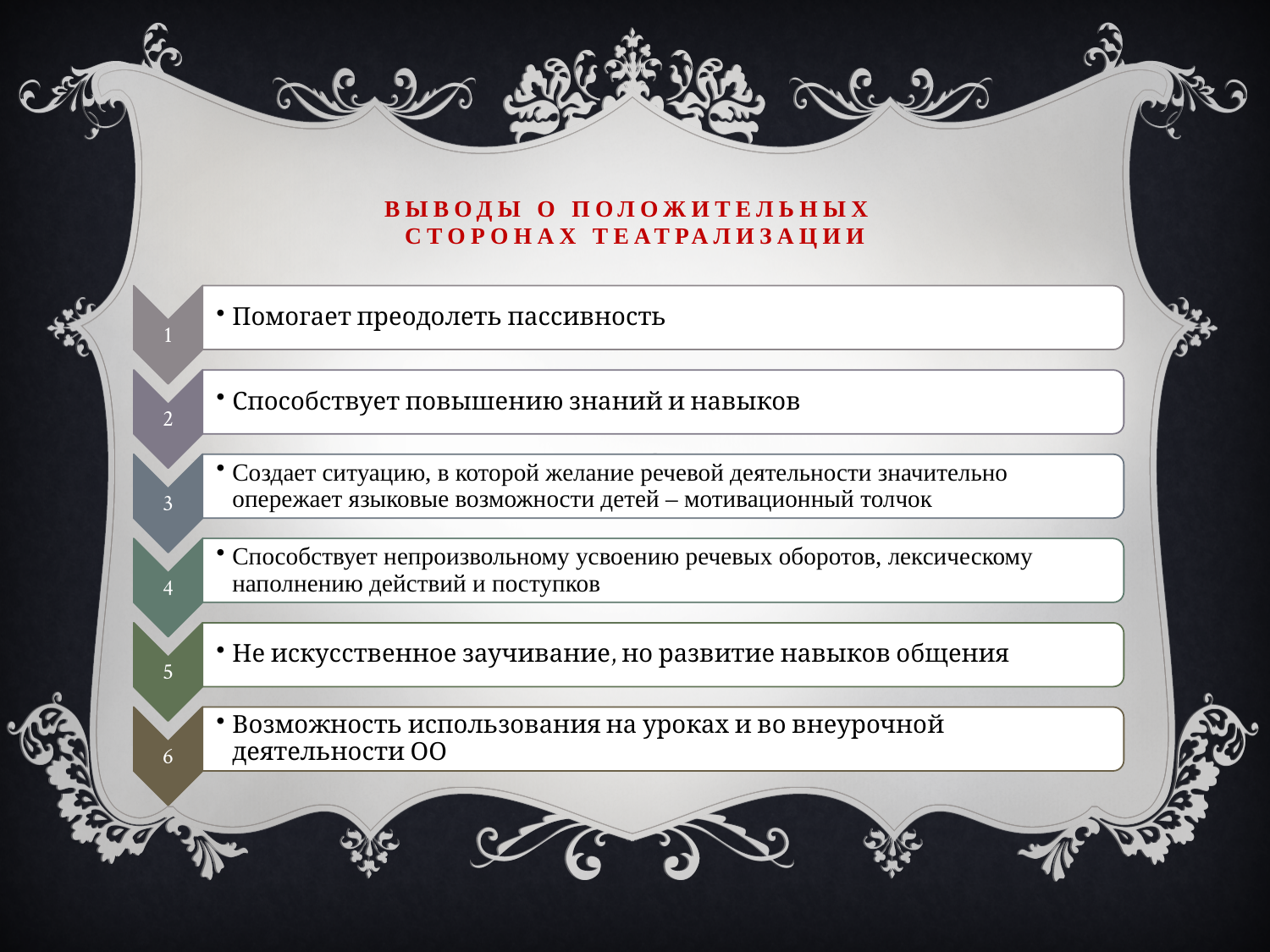

# Выводы о Положительных сторонах театрализации

1

Помогает преодолеть пассивность

2

Способствует повышению знаний и навыков

3

Создает ситуацию, в которой желание речевой деятельности значительно опережает языковые возможности детей – мотивационный толчок

4

Способствует непроизвольному усвоению речевых оборотов, лексическому наполнению действий и поступков

5

Не искусственное заучивание, но развитие навыков общения

6

Возможность использования на уроках и во внеурочной деятельности ОО